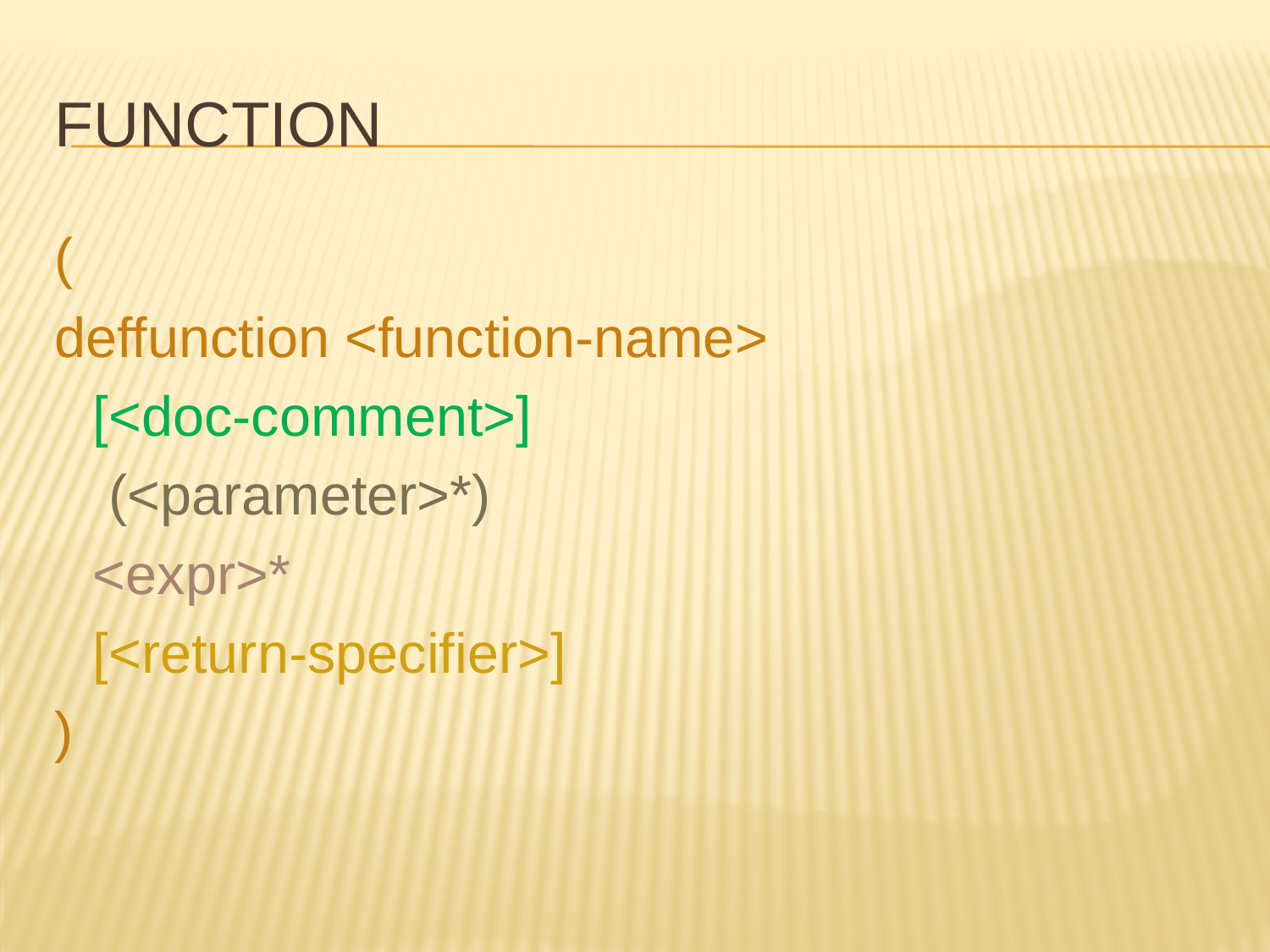

# Function
(
deffunction <function-name>
	[<doc-comment>]
	 (<parameter>*)
	<expr>*
	[<return-specifier>]
)